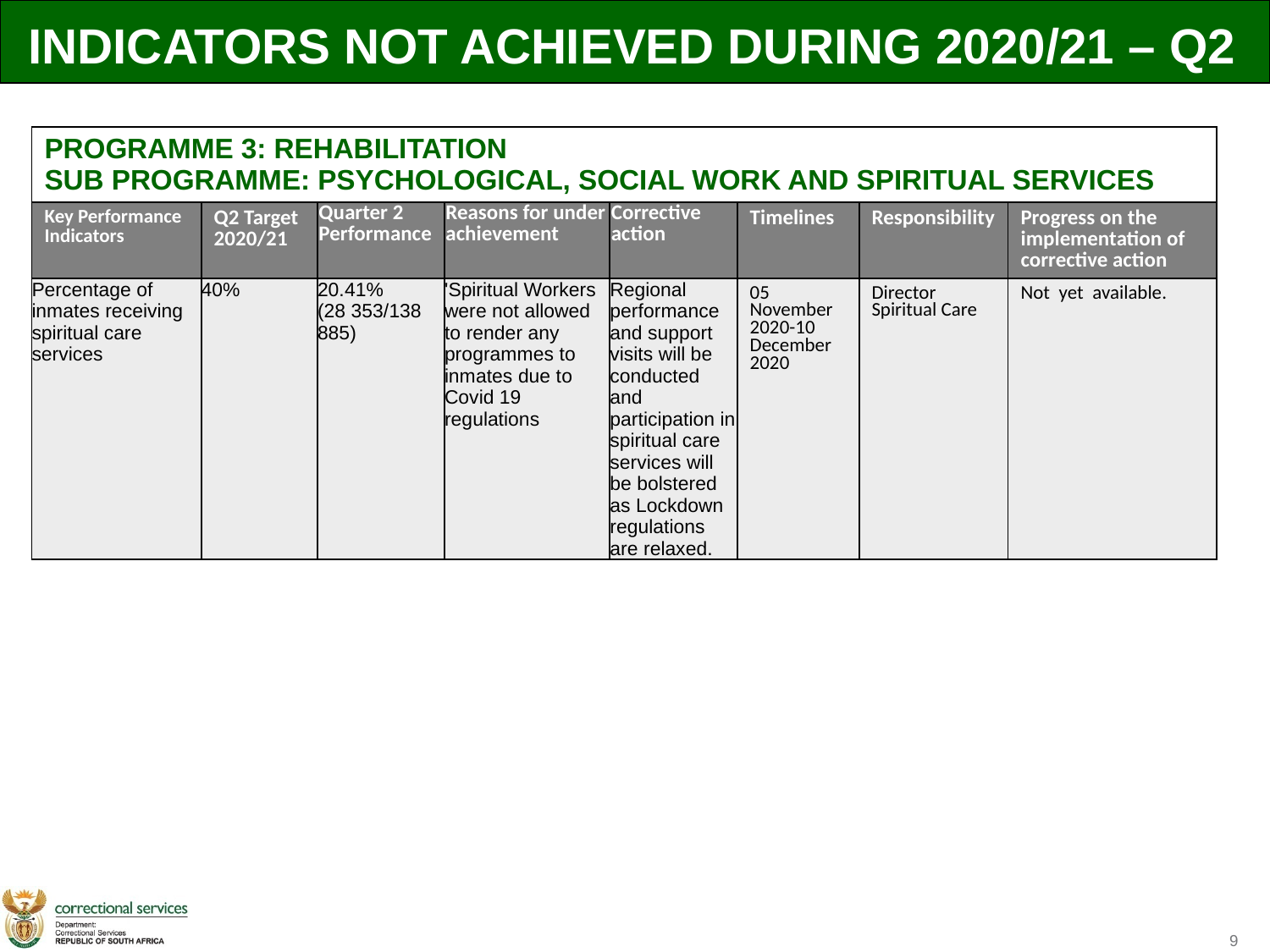

INDICATORS NOT ACHIEVED DURING 2020/21 – Q2
| PROGRAMME 3: REHABILITATION SUB PROGRAMME: PSYCHOLOGICAL, SOCIAL WORK AND SPIRITUAL SERVICES |  |  |  |  |  |  |  |
| --- | --- | --- | --- | --- | --- | --- | --- |
| Key Performance Indicators | Q2 Target 2020/21 | Quarter 2 Performance | Reasons for under achievement | Corrective action | Timelines | Responsibility | Progress on the implementation of corrective action |
| Percentage of inmates receiving spiritual care services | 40% | 20.41% (28 353/138 885) | 'Spiritual Workers were not allowed to render any programmes to inmates due to Covid 19 regulations | Regional performance and support visits will be conducted and participation in spiritual care services will be bolstered as Lockdown regulations are relaxed. | 05 November 2020-10 December 2020 | Director Spiritual Care | Not yet available. |